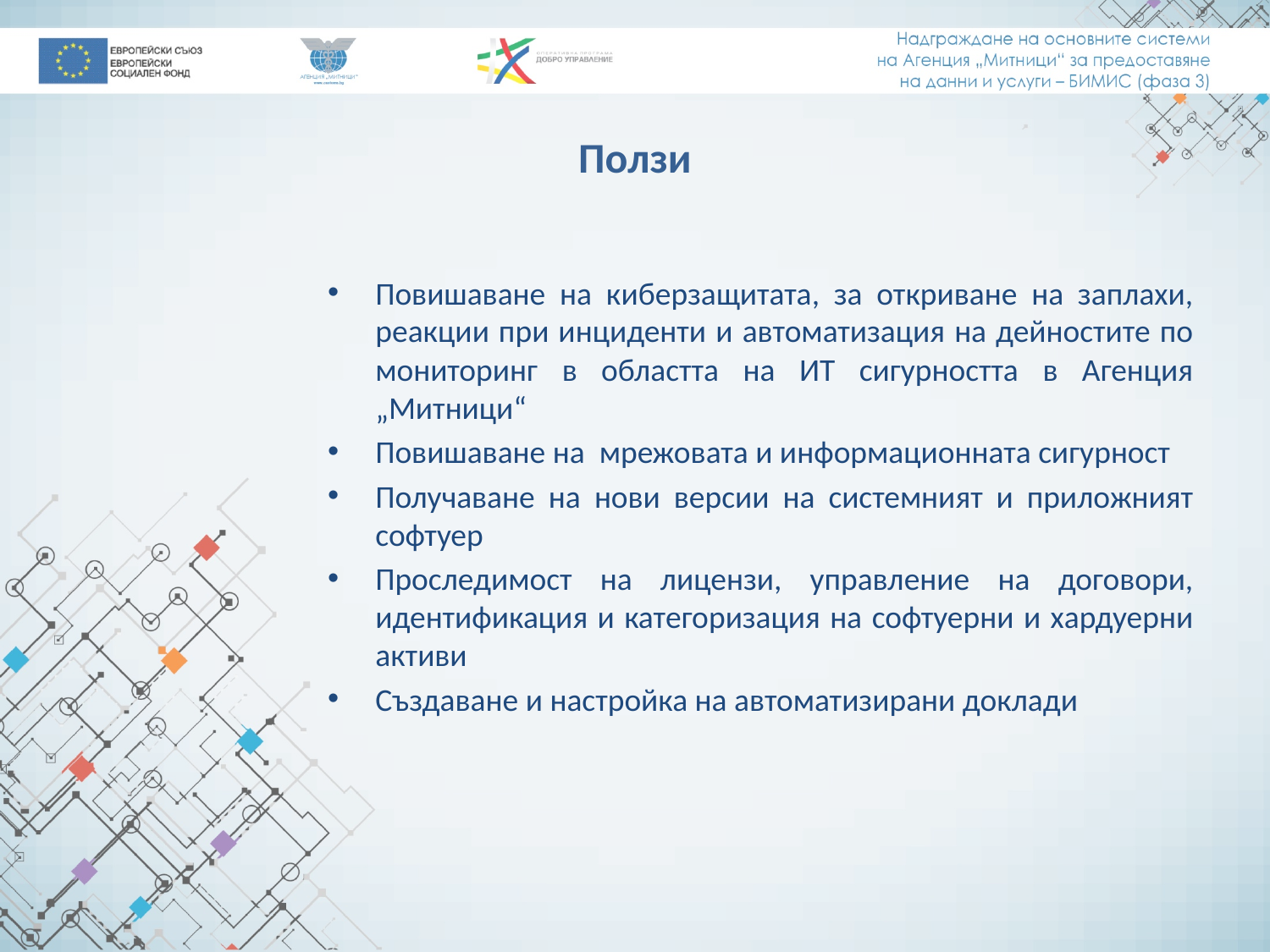

# Ползи

Повишаване на киберзащитата, за откриване на заплахи, реакции при инциденти и автоматизация на дейностите по мониторинг в областта на ИТ сигурността в Агенция „Митници“
Повишаване на  мрежовата и информационната сигурност
Получаване на нови версии на системният и приложният софтуер
Проследимост на лицензи, управление на договори, идентификация и категоризация на софтуерни и хардуерни активи
Създаване и настройка на автоматизирани доклади